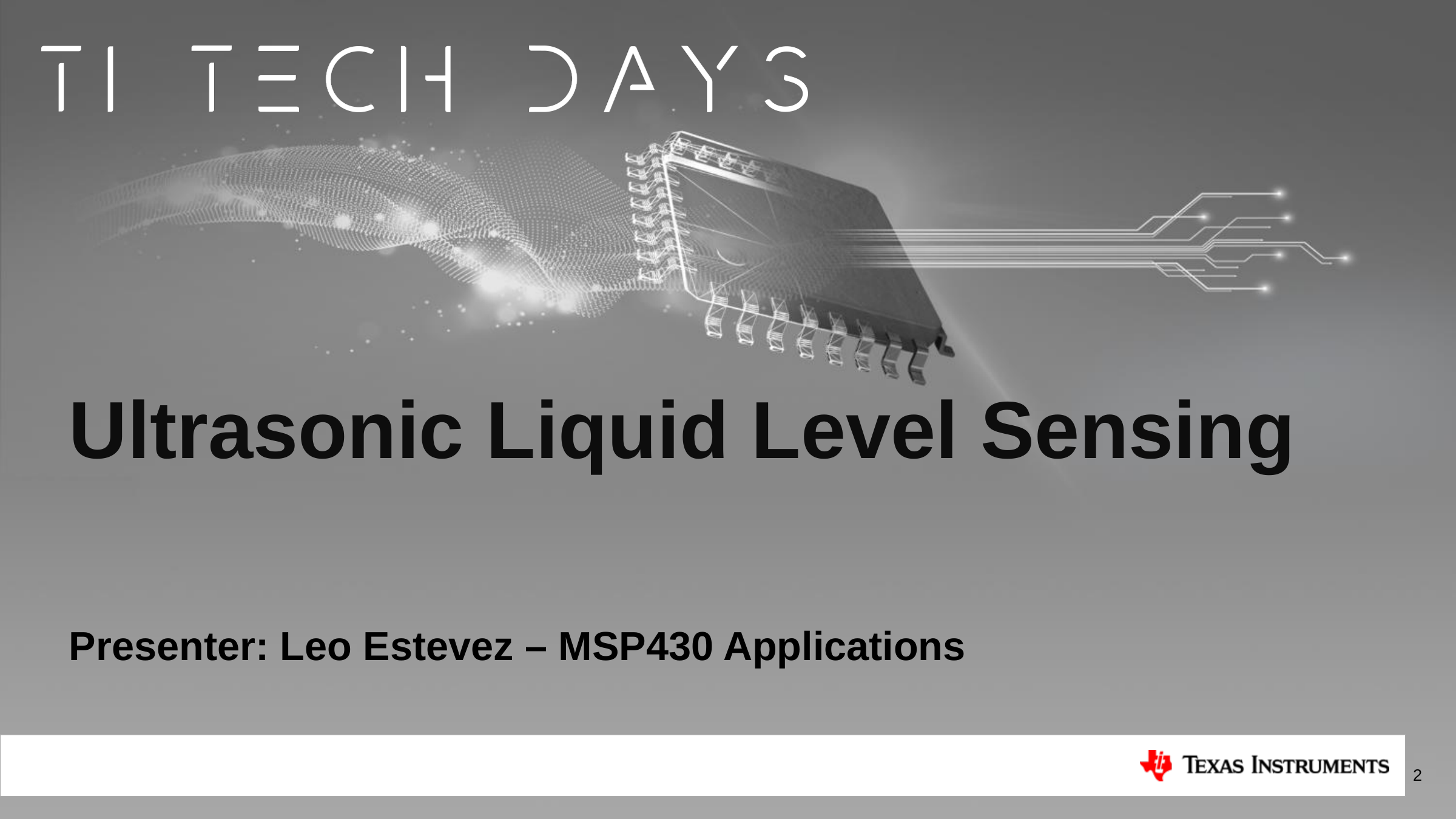

# Ultrasonic Liquid Level Sensing
Presenter: Leo Estevez – MSP430 Applications

2